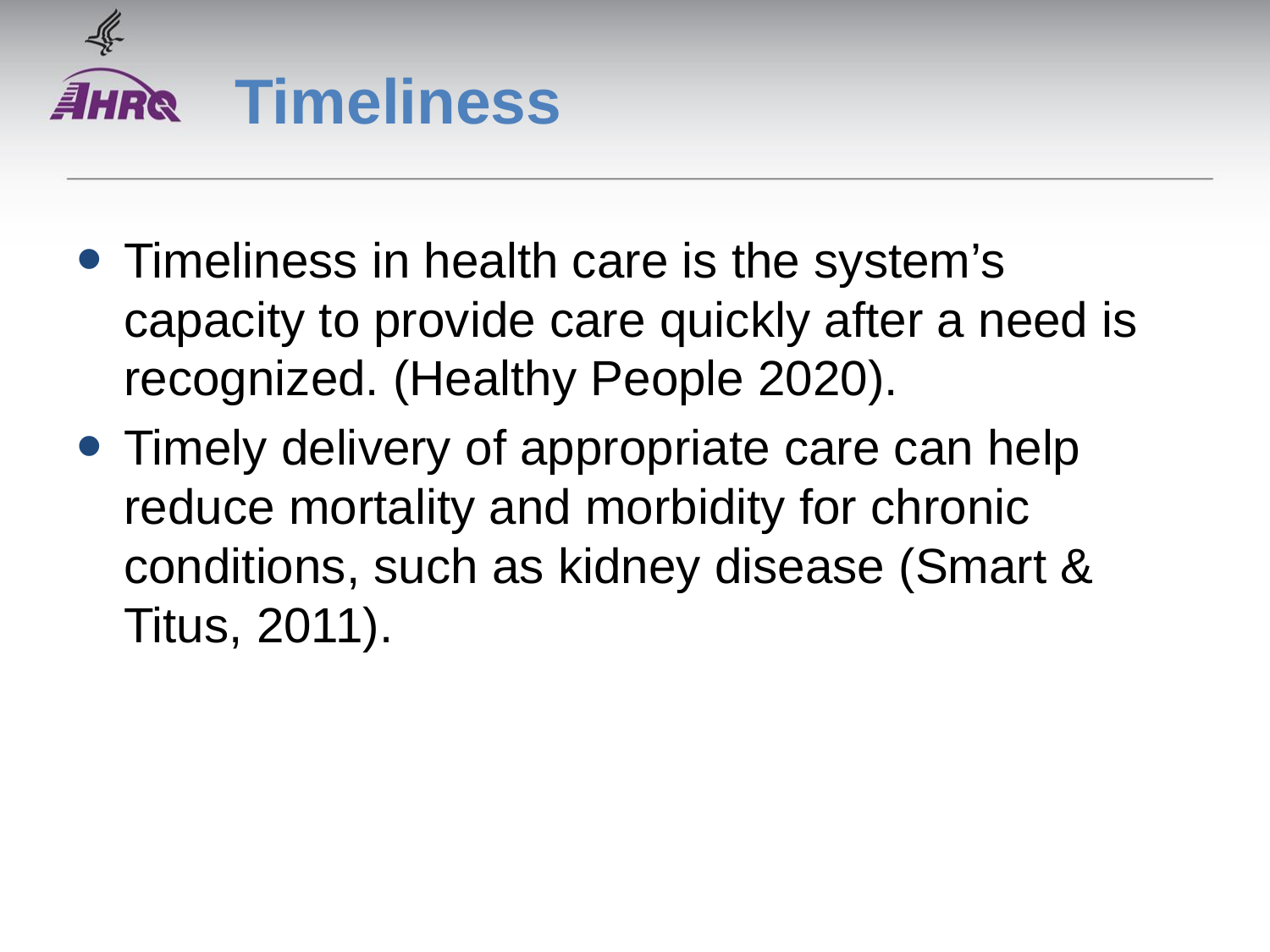

# Timeliness
Timeliness in health care is the system’s capacity to provide care quickly after a need is recognized. (Healthy People 2020).
Timely delivery of appropriate care can help reduce mortality and morbidity for chronic conditions, such as kidney disease (Smart & Titus, 2011).